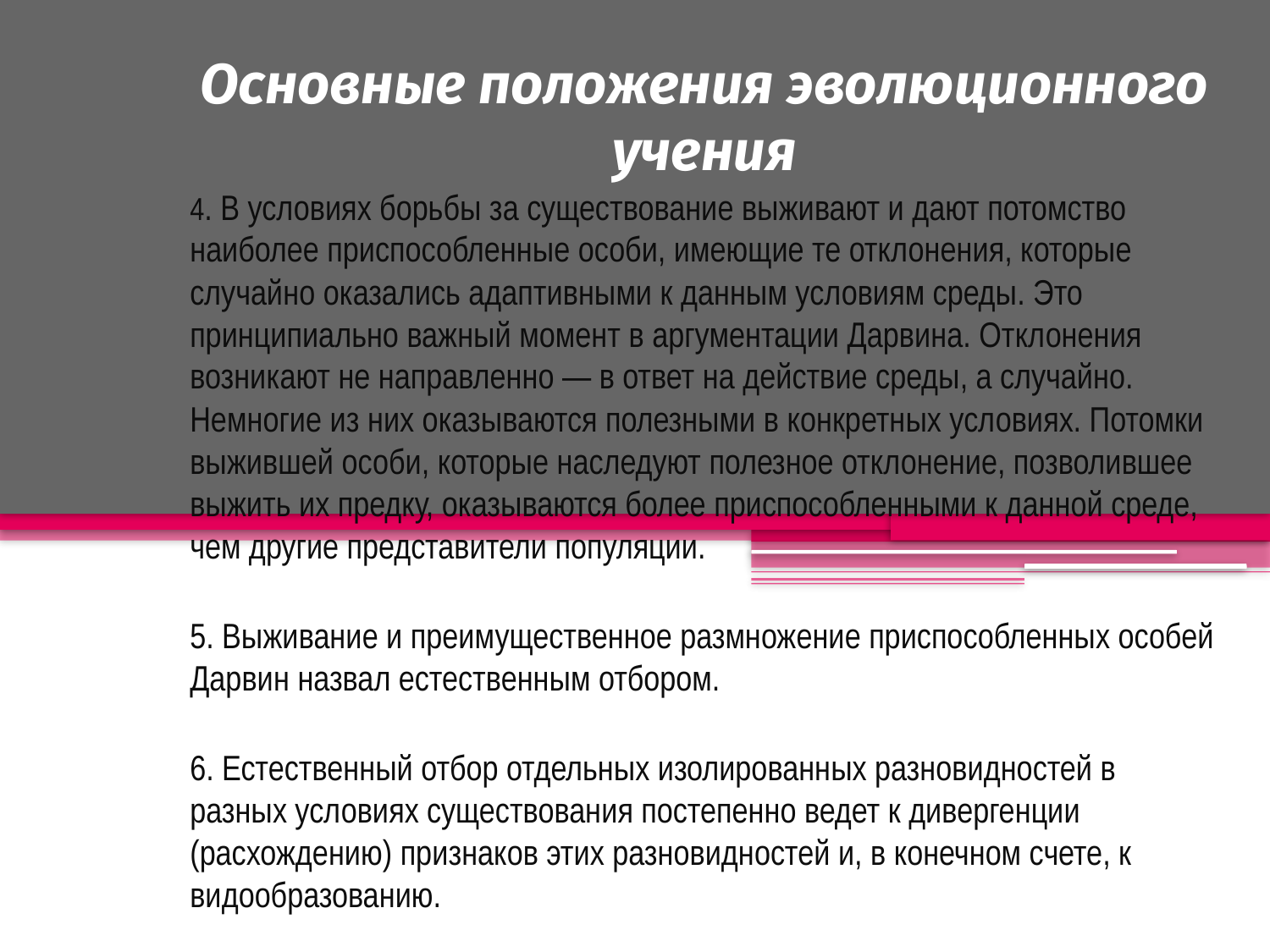

# Основные положения эволюционного учения
4. В условиях борьбы за существование выживают и дают потомство наиболее приспособленные особи, имеющие те отклонения, которые случайно оказались адаптивными к данным условиям среды. Это принципиально важный момент в аргументации Дарвина. Отклонения возникают не направленно — в ответ на действие среды, а случайно. Немногие из них оказываются полезными в конкретных условиях. Потомки выжившей особи, которые наследуют полезное отклонение, позволившее выжить их предку, оказываются более приспособленными к данной среде, чем другие представители популяции.
5. Выживание и преимущественное размножение приспособленных особей Дарвин назвал естественным отбором.
6. Естественный отбор отдельных изолированных разновидностей в разных условиях существования постепенно ведет к дивергенции (расхождению) признаков этих разновидностей и, в конечном счете, к видообразованию.